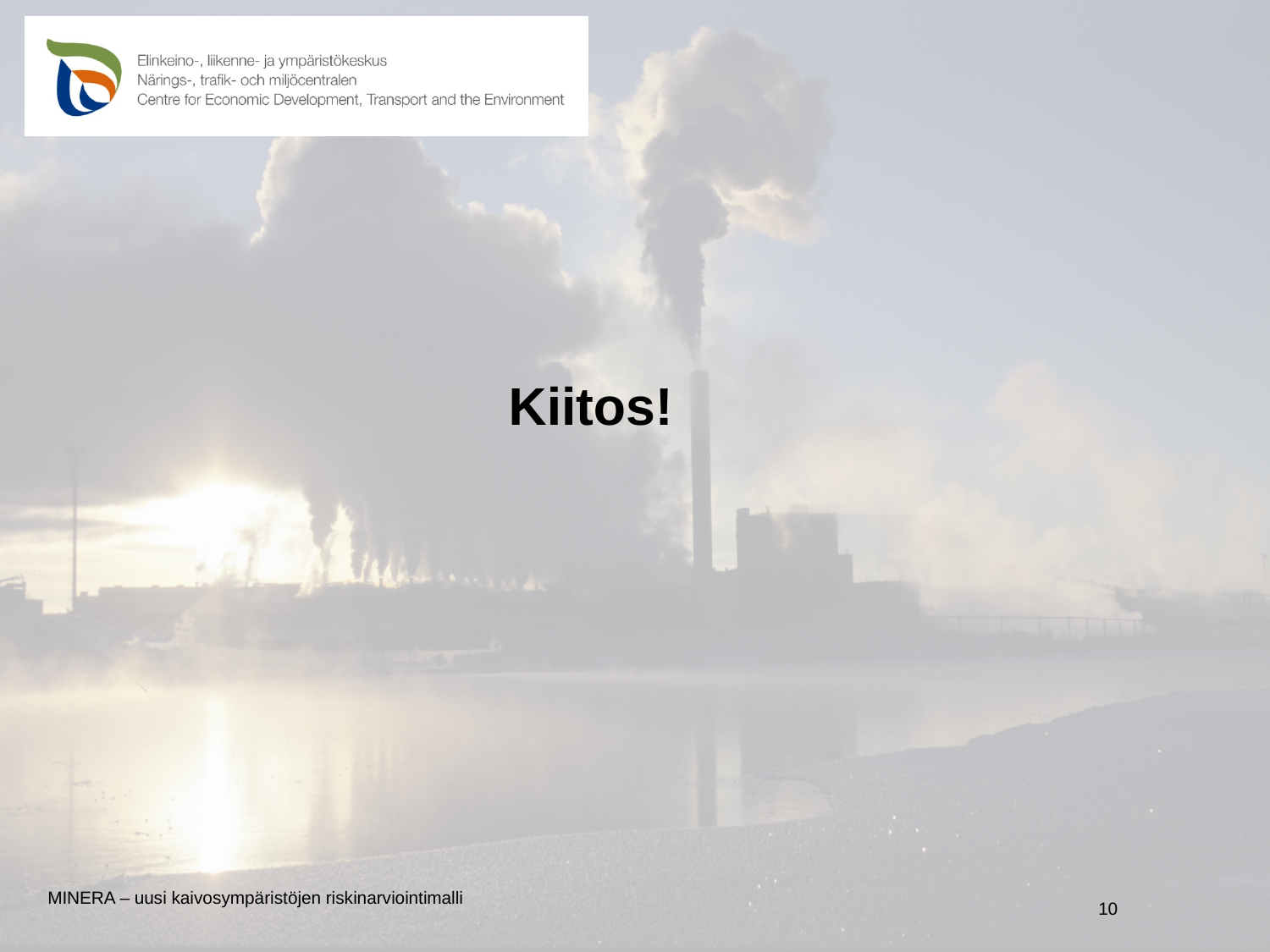

# Kiitos!
10
MINERA – uusi kaivosympäristöjen riskinarviointimalli